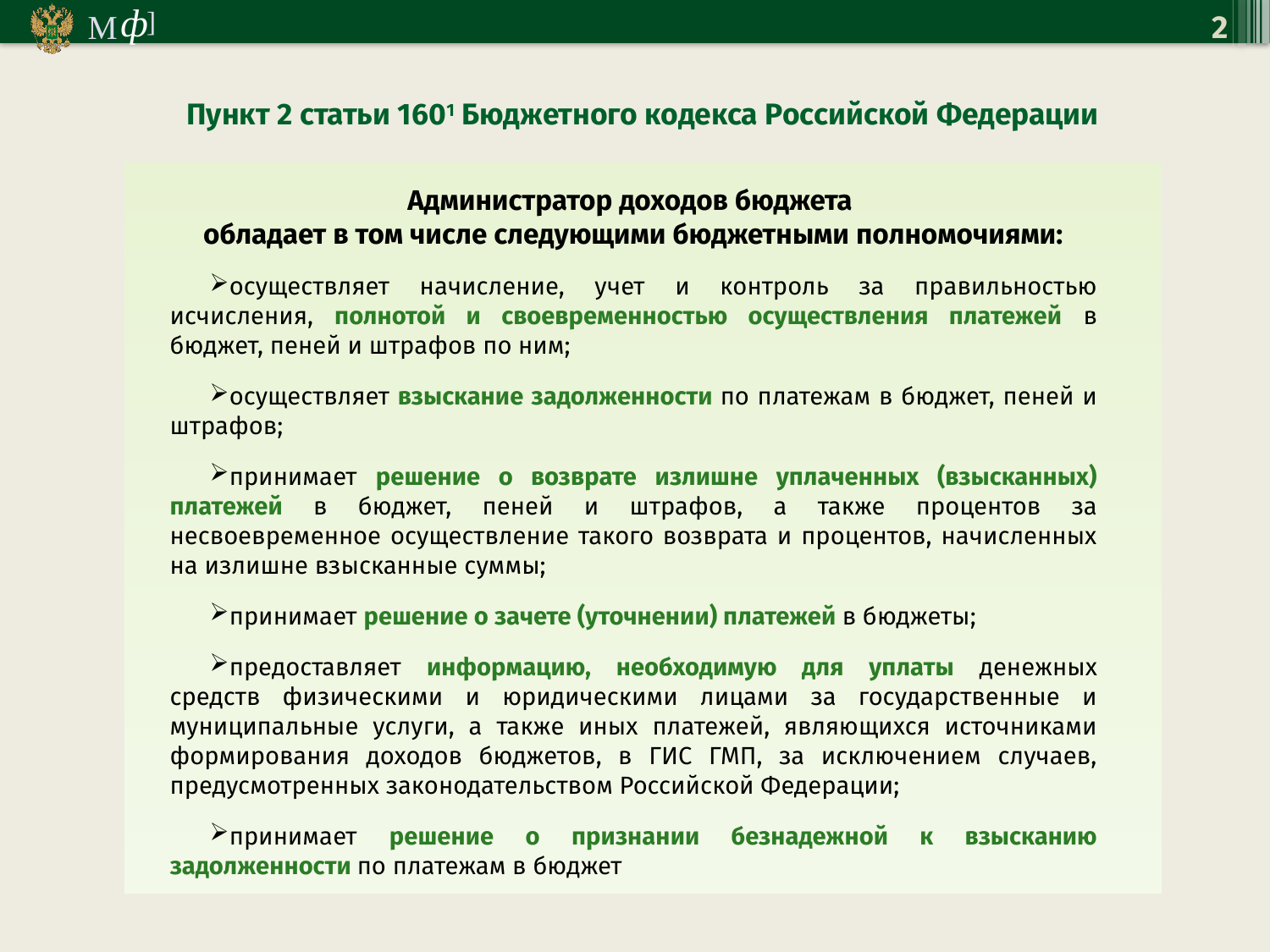

2
Пункт 2 статьи 1601 Бюджетного кодекса Российской Федерации

Администратор доходов бюджета
обладает в том числе следующими бюджетными полномочиями:
осуществляет начисление, учет и контроль за правильностью исчисления, полнотой и своевременностью осуществления платежей в бюджет, пеней и штрафов по ним;
осуществляет взыскание задолженности по платежам в бюджет, пеней и штрафов;
принимает решение о возврате излишне уплаченных (взысканных) платежей в бюджет, пеней и штрафов, а также процентов за несвоевременное осуществление такого возврата и процентов, начисленных на излишне взысканные суммы;
принимает решение о зачете (уточнении) платежей в бюджеты;
предоставляет информацию, необходимую для уплаты денежных средств физическими и юридическими лицами за государственные и муниципальные услуги, а также иных платежей, являющихся источниками формирования доходов бюджетов, в ГИС ГМП, за исключением случаев, предусмотренных законодательством Российской Федерации;
принимает решение о признании безнадежной к взысканию задолженности по платежам в бюджет